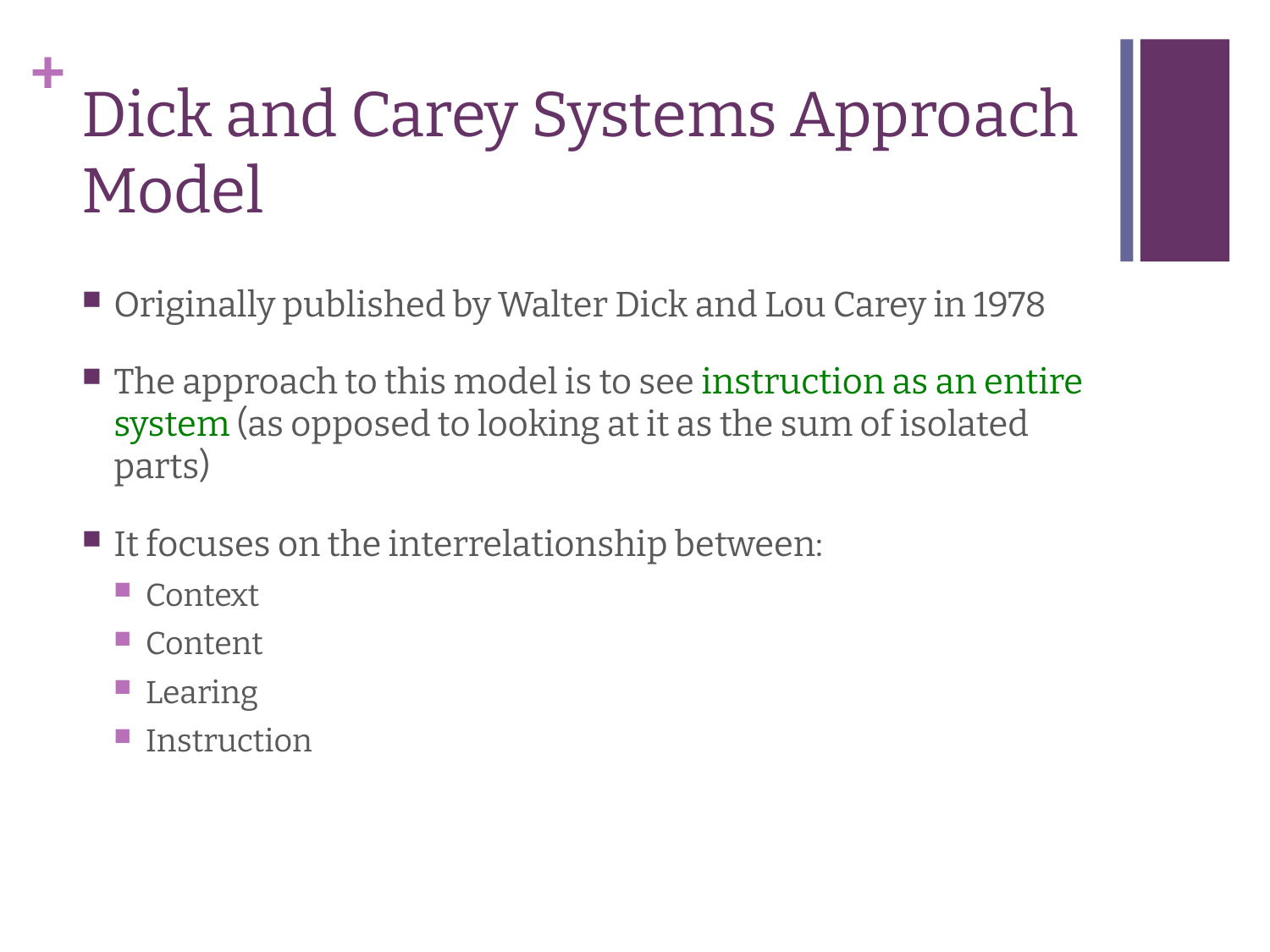

# Dick and Carey Systems Approach Model
Originally published by Walter Dick and Lou Carey in 1978
The approach to this model is to see instruction as an entire system (as opposed to looking at it as the sum of isolated parts)
It focuses on the interrelationship between:
Context
Content
Learing
Instruction